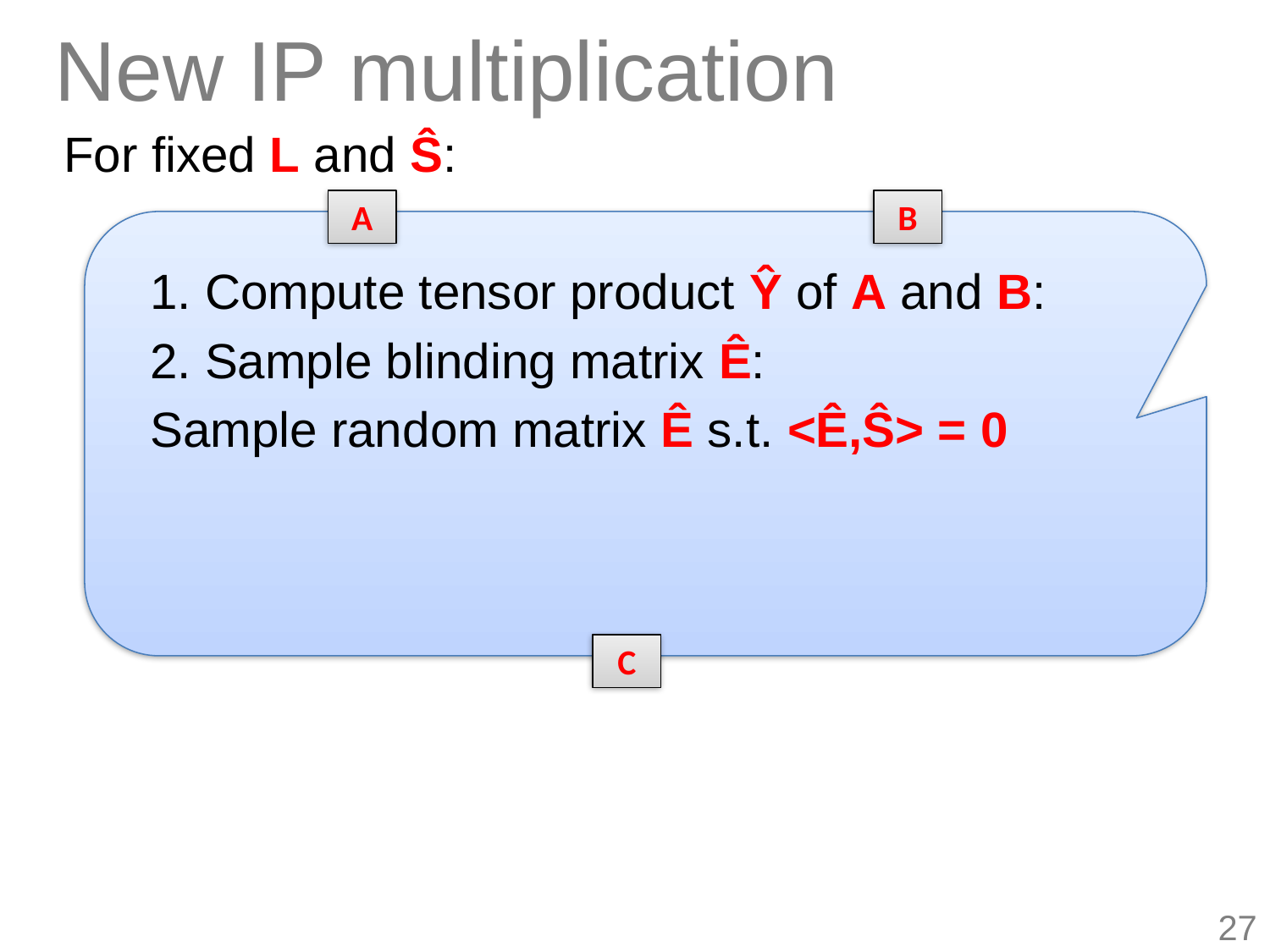

New IP multiplication
For fixed L and Ŝ:
A
B

1. Compute tensor product Ŷ of A and B:
2. Sample blinding matrix Ê:
Sample random matrix Ê s.t. <Ê,Ŝ> = 0
C
27